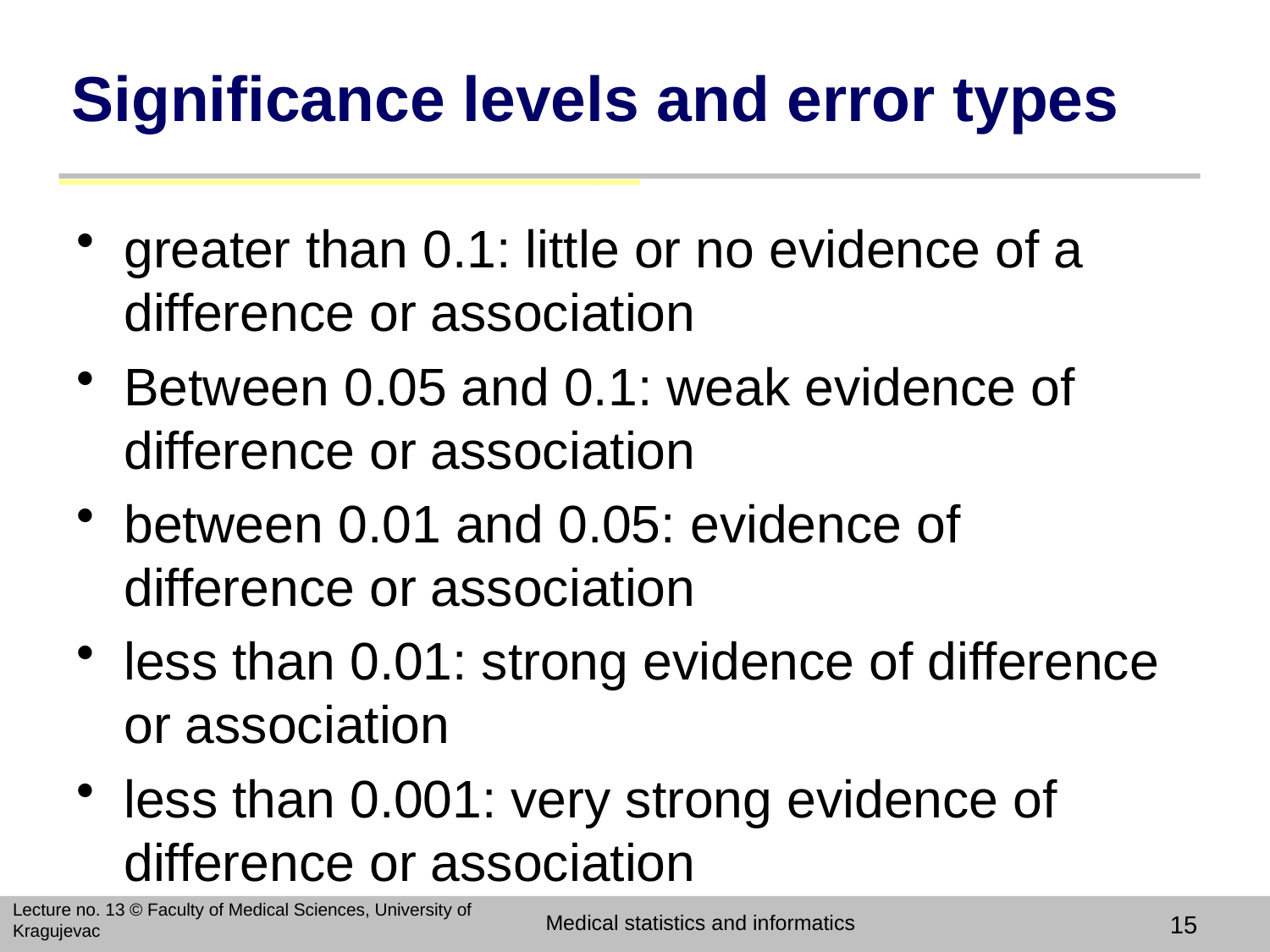

# Significance levels and error types
greater than 0.1: little or no evidence of a difference or association
Between 0.05 and 0.1: weak evidence of difference or association
between 0.01 and 0.05: evidence of difference or association
less than 0.01: strong evidence of difference or association
less than 0.001: very strong evidence of difference or association
Lecture no. 13 © Faculty of Medical Sciences, University of Kragujevac
Medical statistics and informatics
15